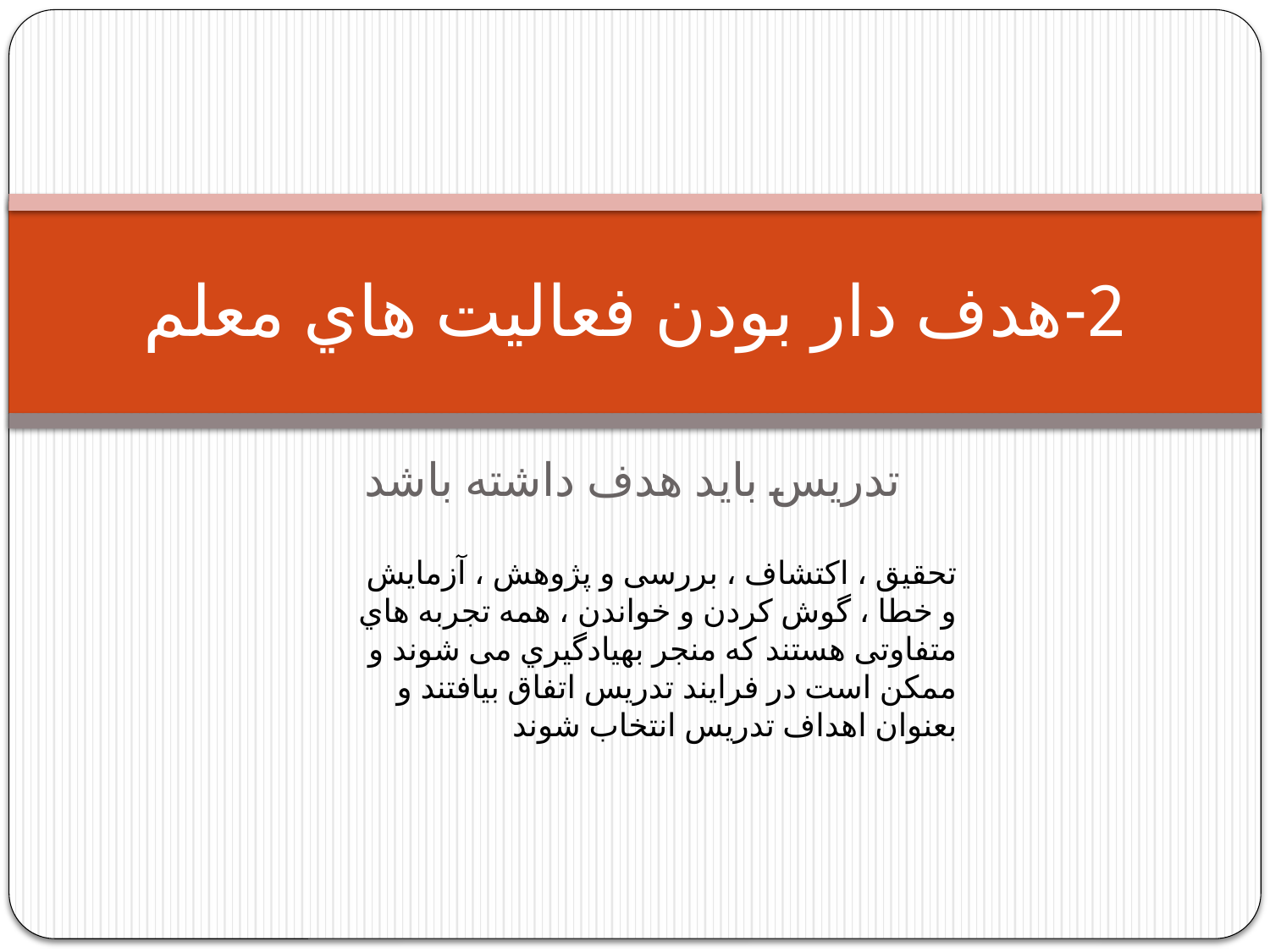

# 2-هدف دار بودن فعالیت هاي معلم
تدریس باید هدف داشته باشد
تحقیق ، اکتشاف ، بررسی و پژوهش ، آزمایش و خطا ، گوش کردن و خواندن ، همه تجربه هاي متفاوتی هستند که منجر بهیادگیري می شوند و ممکن است در فرایند تدریس اتفاق بیافتند و بعنوان اهداف تدریس انتخاب شوند